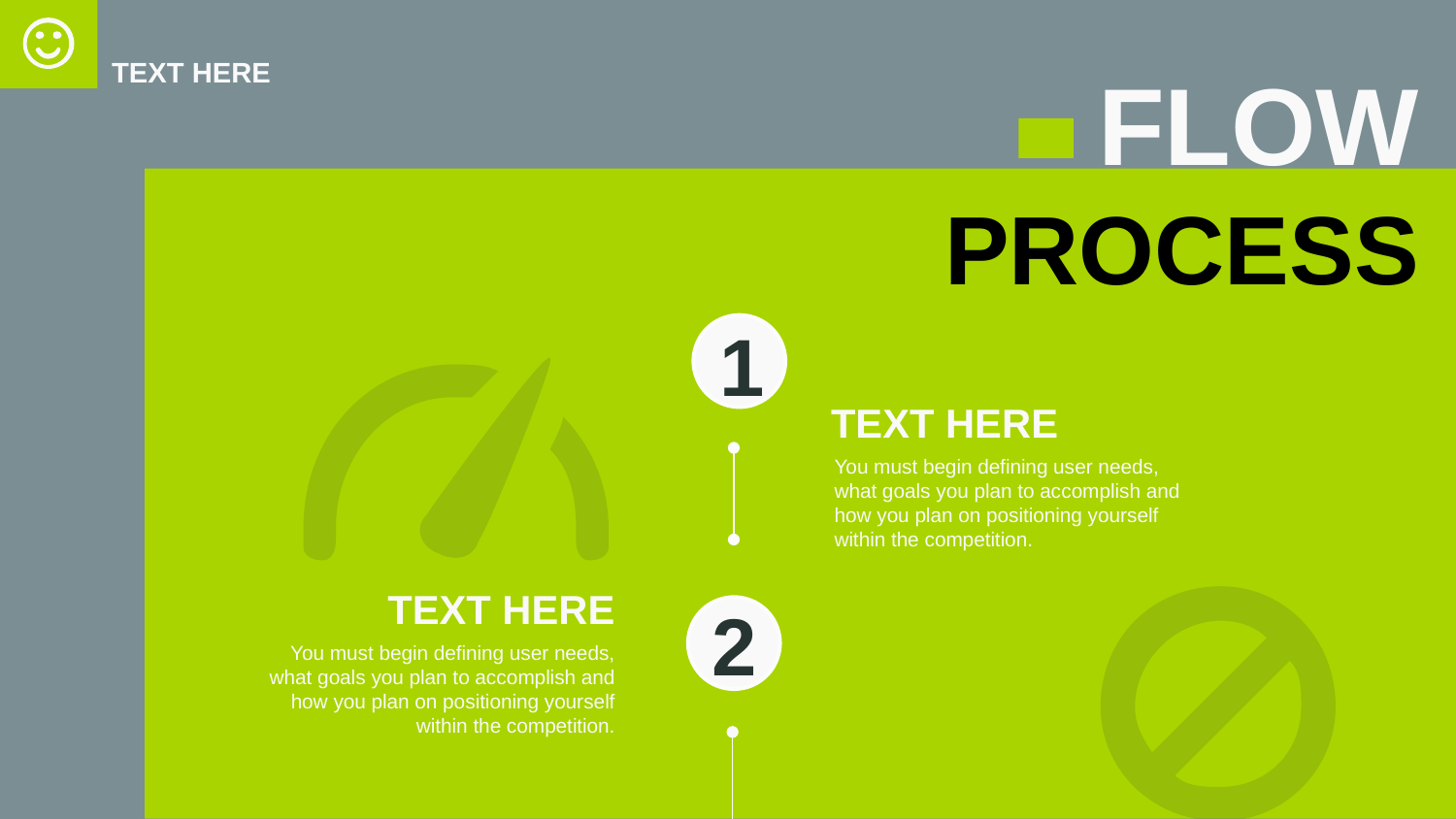

TEXT HERE

FLOW
PROCESS

1

TEXT HERE
You must begin defining user needs, what goals you plan to accomplish and how you plan on positioning yourself within the competition.
TEXT HERE

2

You must begin defining user needs, what goals you plan to accomplish and how you plan on positioning yourself within the competition.